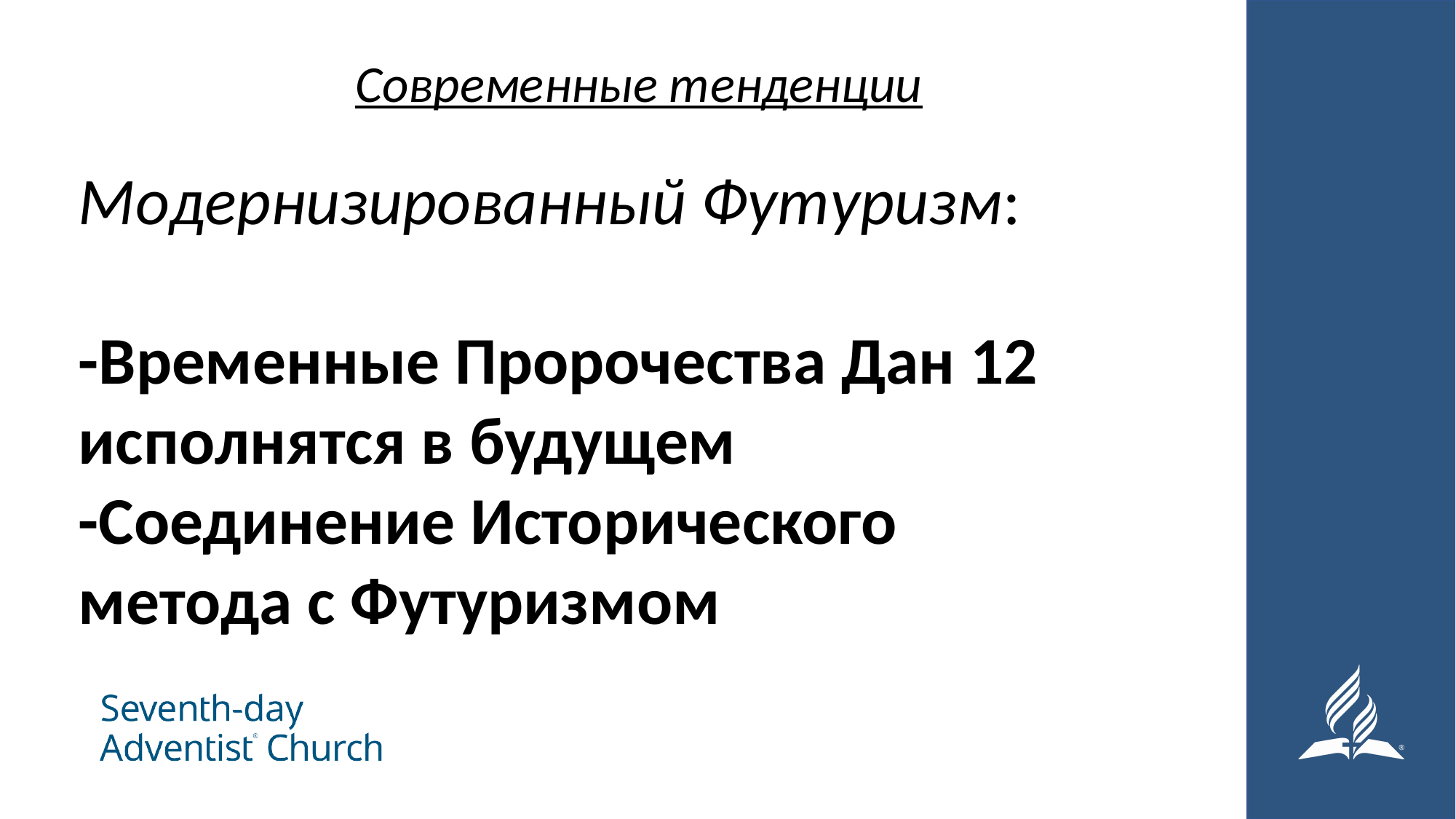

# Современные тенденции
Модернизированный Футуризм:

-Временные Пророчества Дан 12 исполнятся в будущем
-Соединение Исторического метода с Футуризмом